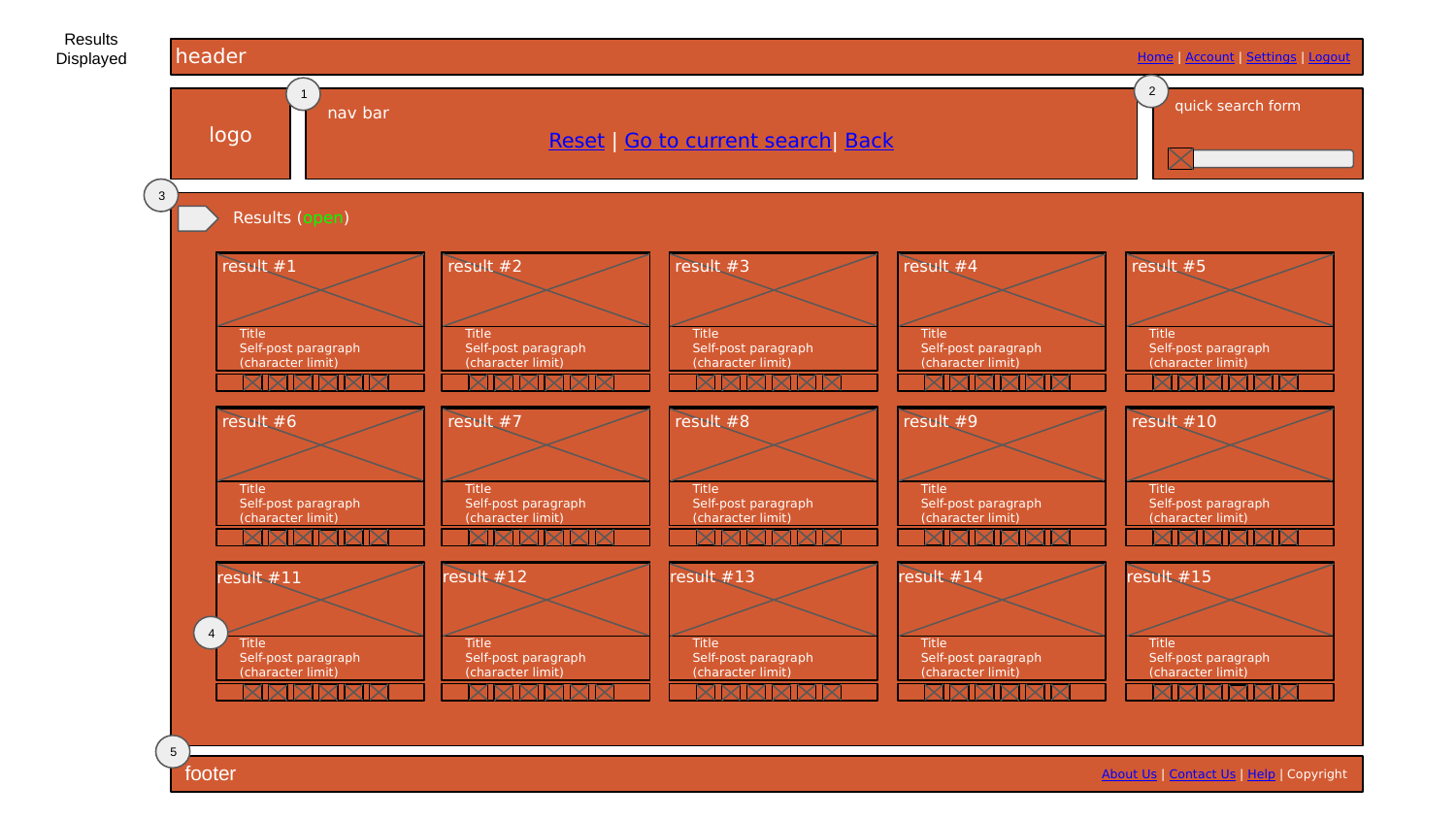

Results Displayed
header
 Home | Account | Settings | Logout

2
1
quick search form

logo

nav bar
Reset | Go to current search| Back

3

Results (open)

result #3
result #4
result #1
result #2
result #5

Title
Self-post paragraph (character limit)
Title
Self-post paragraph (character limit)
Title
Self-post paragraph (character limit)
Title
Self-post paragraph (character limit)
Title
Self-post paragraph (character limit)

result #8
result #9
result #6
result #7
result #10

Title
Self-post paragraph (character limit)
Title
Self-post paragraph (character limit)
Title
Self-post paragraph (character limit)
Title
Self-post paragraph (character limit)
Title
Self-post paragraph (character limit)

result #13
result #14
result #12
result #15
result #11

4
Title
Self-post paragraph (character limit)
Title
Self-post paragraph (character limit)
Title
Self-post paragraph (character limit)
Title
Self-post paragraph (character limit)
Title
Self-post paragraph (character limit)

5
footer
About Us | Contact Us | Help | Copyright